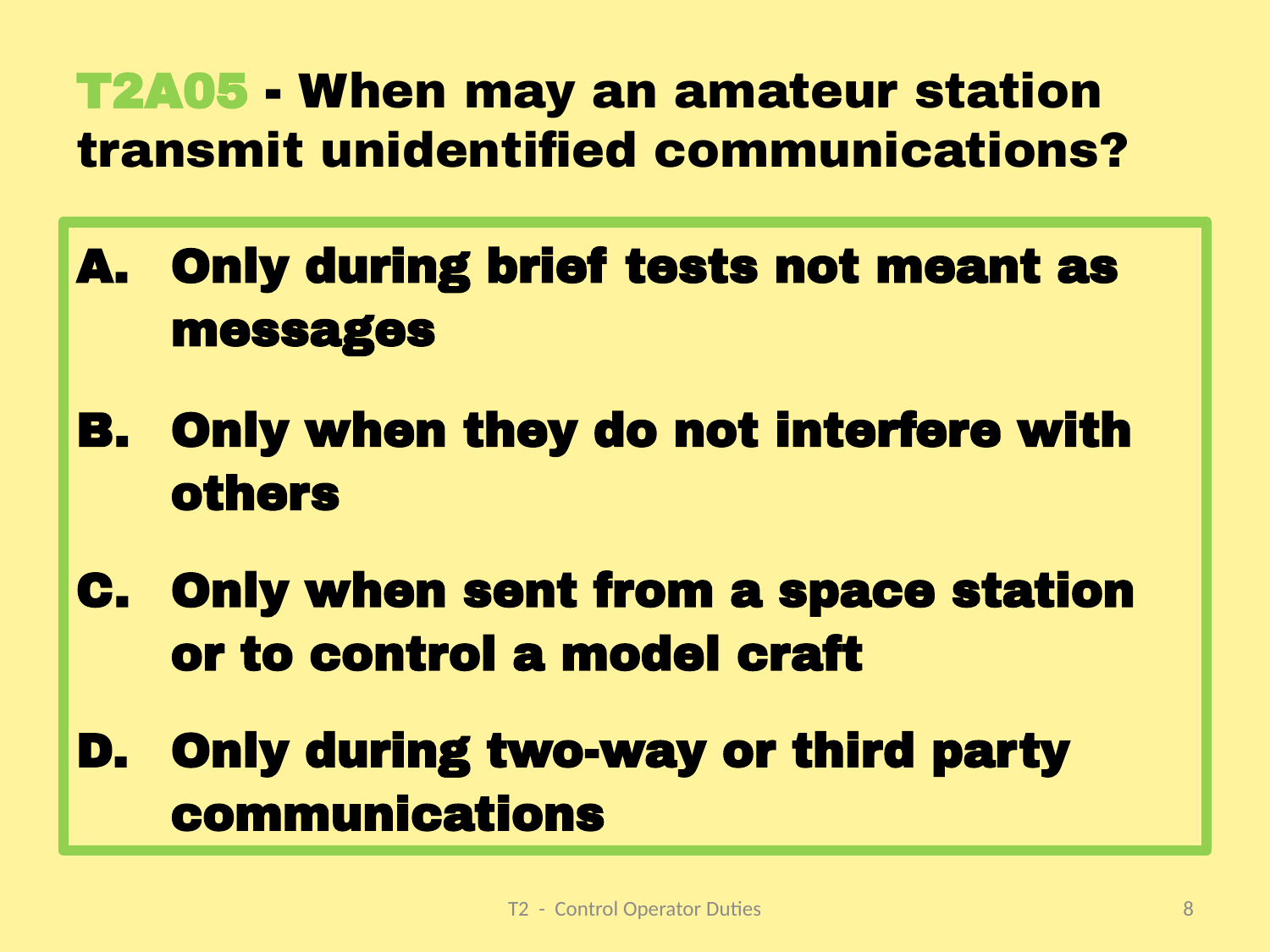

# T2A05 - When may an amateur station transmit unidentified communications?
Only during brief tests not meant as messages

Only when they do not interfere with others

Only when sent from a space station or to control a model craft

Only during two-way or third party communications
T2  -  Control Operator Duties
8